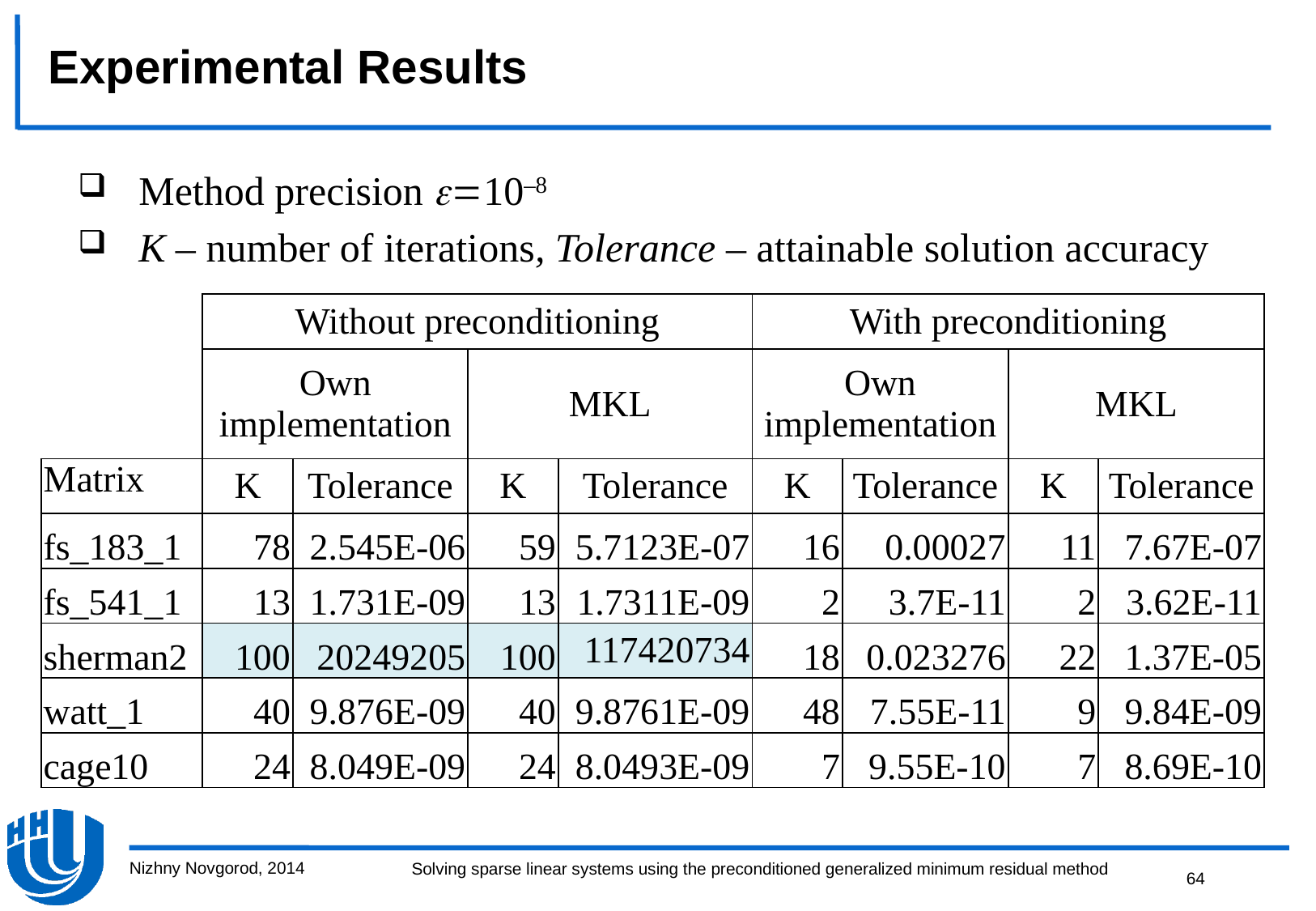

Experimental Results

Method precision ε=10–8
K – number of iterations, Tolerance – attainable solution accuracy

|  | Without preconditioning |  |  |  | With preconditioning |  |  |  |
| --- | --- | --- | --- | --- | --- | --- | --- | --- |
|  | Own implementation |  | MKL |  | Own implementation |  | MKL |  |
| Matrix | K | Tolerance | K | Tolerance | K | Tolerance | K | Tolerance |
| fs\_183\_1 | 78 | 2.545E-06 | 59 | 5.7123E-07 | 16 | 0.00027 | 11 | 7.67E-07 |
| fs\_541\_1 | 13 | 1.731E-09 | 13 | 1.7311E-09 | 2 | 3.7E-11 | 2 | 3.62E-11 |
| sherman2 | 100 | 20249205 | 100 | 117420734 | 18 | 0.023276 | 22 | 1.37E-05 |
| watt\_1 | 40 | 9.876E-09 | 40 | 9.8761E-09 | 48 | 7.55E-11 | 9 | 9.84E-09 |
| cage10 | 24 | 8.049E-09 | 24 | 8.0493E-09 | 7 | 9.55E-10 | 7 | 8.69E-10 |
Nizhny Novgorod, 2014
64
Solving sparse linear systems using the preconditioned generalized minimum residual method